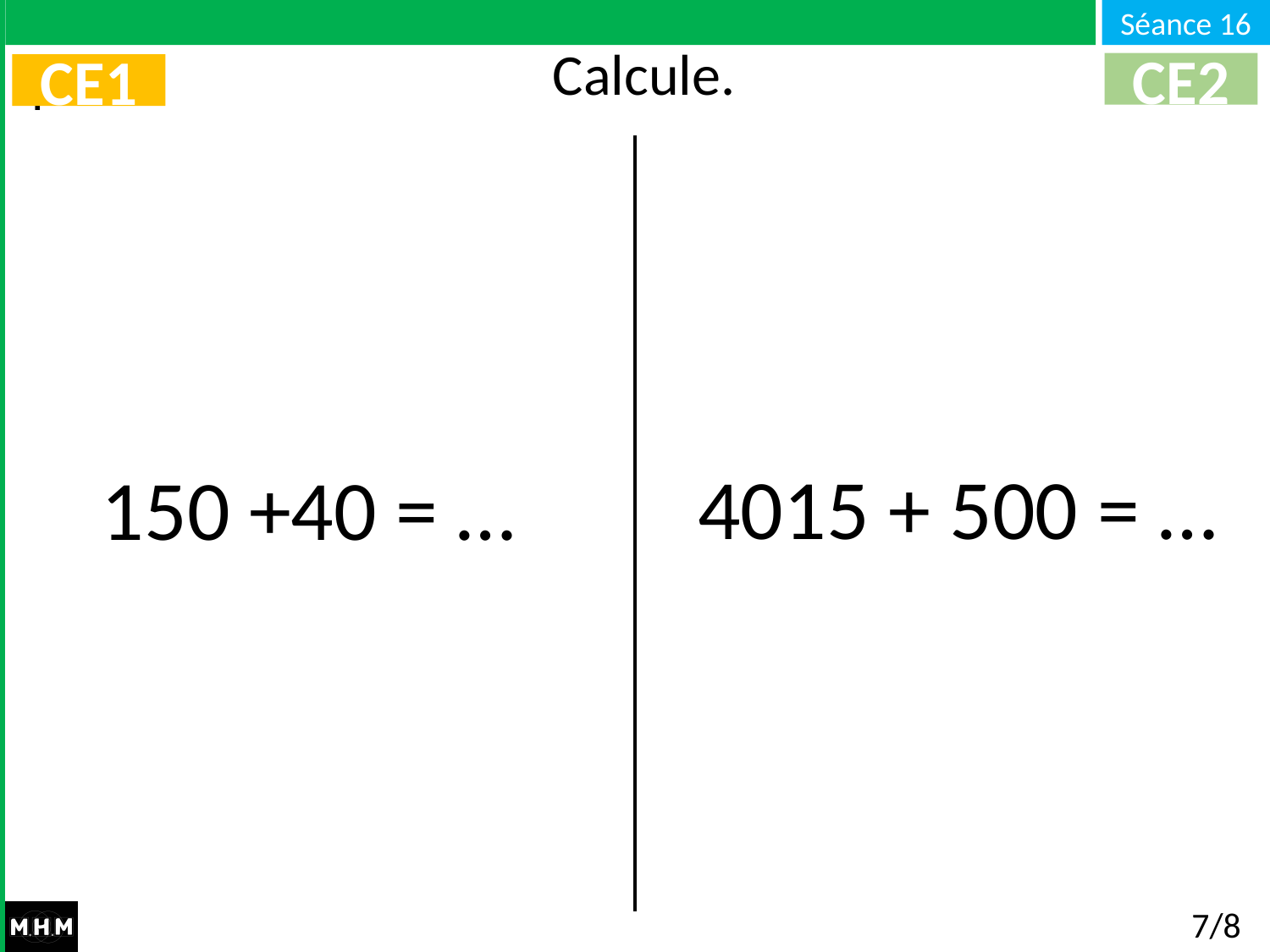

# Calcule.
CE2
CE1
4015 + 500 = …
150 +40 = …
7/8